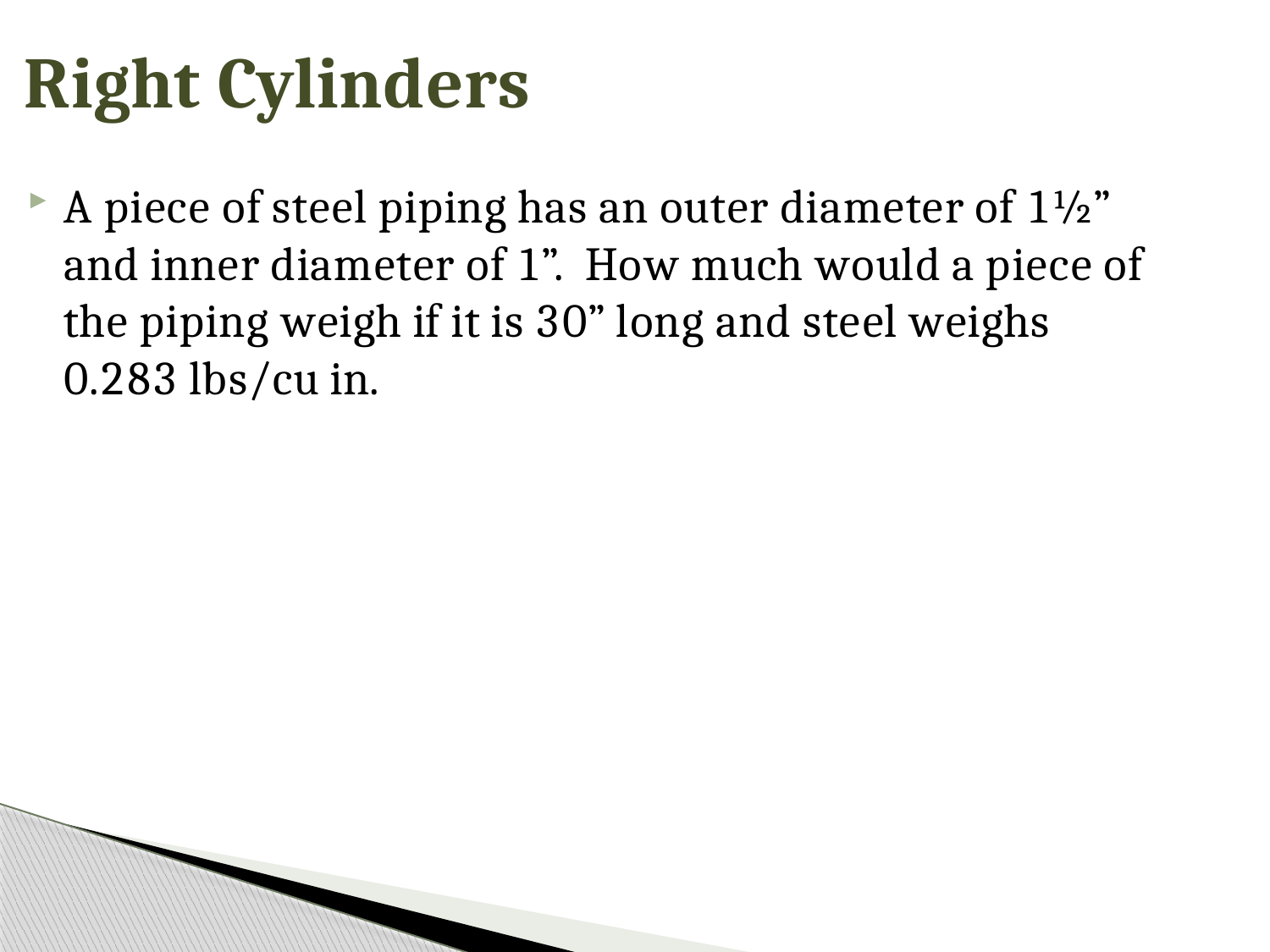

# Right Cylinders
A piece of steel piping has an outer diameter of 1½” and inner diameter of 1”.  How much would a piece of the piping weigh if it is 30” long and steel weighs 0.283 lbs/cu in.